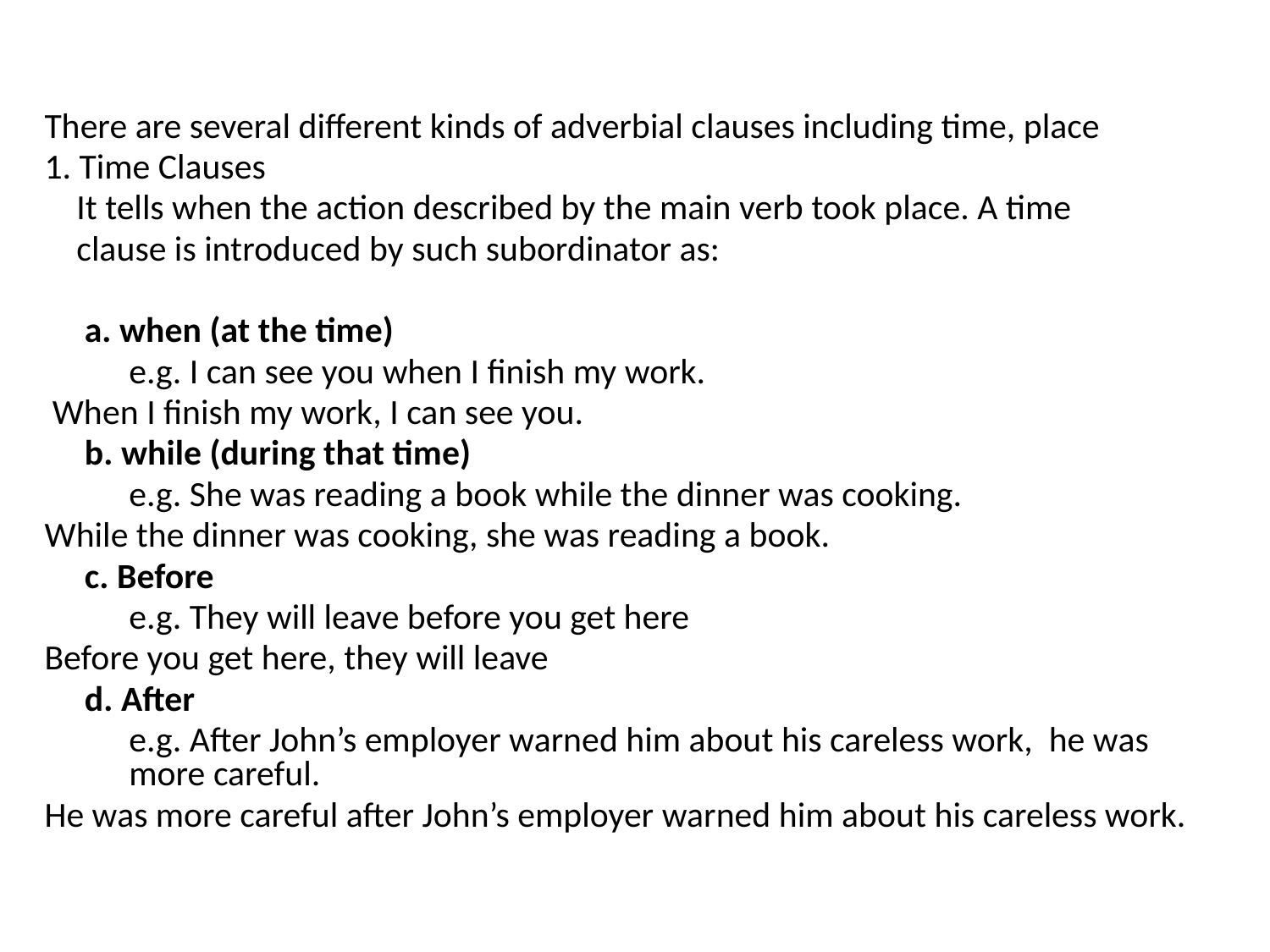

There are several different kinds of adverbial clauses including time, place
1. Time Clauses
    It tells when the action described by the main verb took place. A time
    clause is introduced by such subordinator as:

     a. when (at the time)
	e.g. I can see you when I finish my work.
 When I finish my work, I can see you.
     b. while (during that time)
	e.g. She was reading a book while the dinner was cooking.
While the dinner was cooking, she was reading a book.
     c. Before
	e.g. They will leave before you get here
Before you get here, they will leave
     d. After
	e.g. After John’s employer warned him about his careless work,  he was more careful.
He was more careful after John’s employer warned him about his careless work.